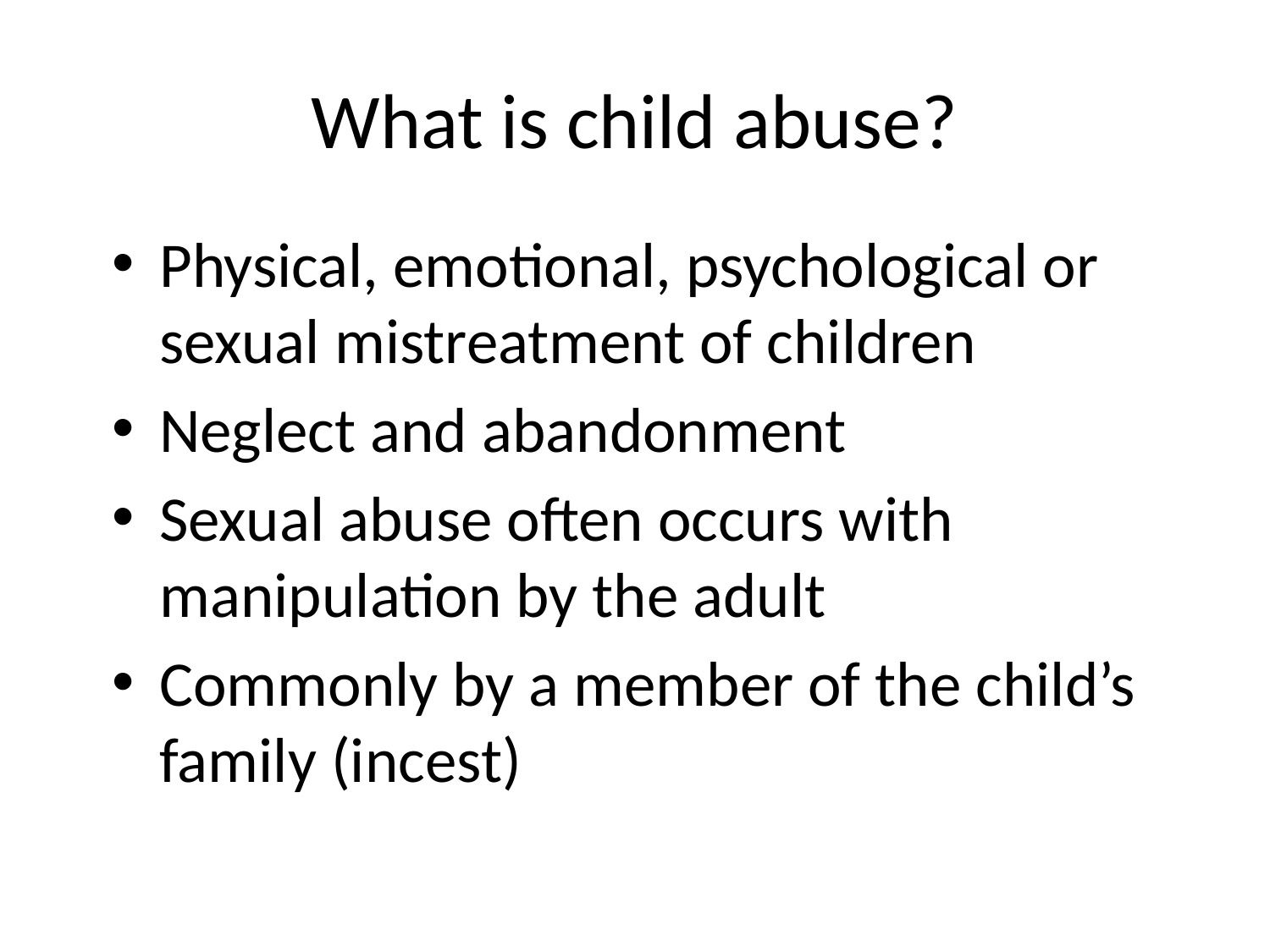

# What is child abuse?
Physical, emotional, psychological or sexual mistreatment of children
Neglect and abandonment
Sexual abuse often occurs with manipulation by the adult
Commonly by a member of the child’s family (incest)